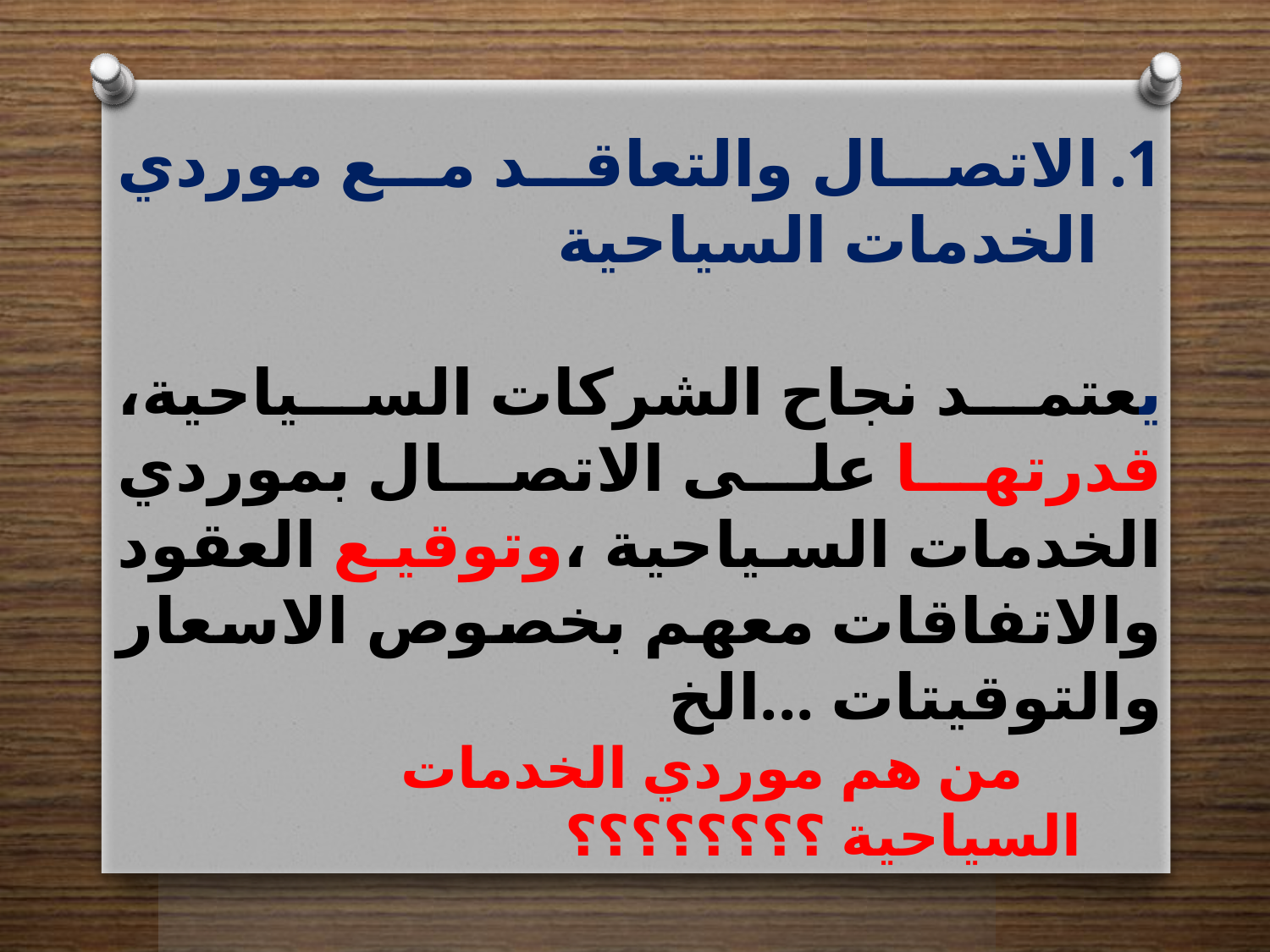

الاتصال والتعاقد مع موردي الخدمات السياحية

يعتمد نجاح الشركات السياحية، قدرتها على الاتصال بموردي الخدمات السياحية ،وتوقيع العقود والاتفاقات معهم بخصوص الاسعار والتوقيتات ...الخ
    من هم موردي الخدمات السياحية ؟؟؟؟؟؟؟؟